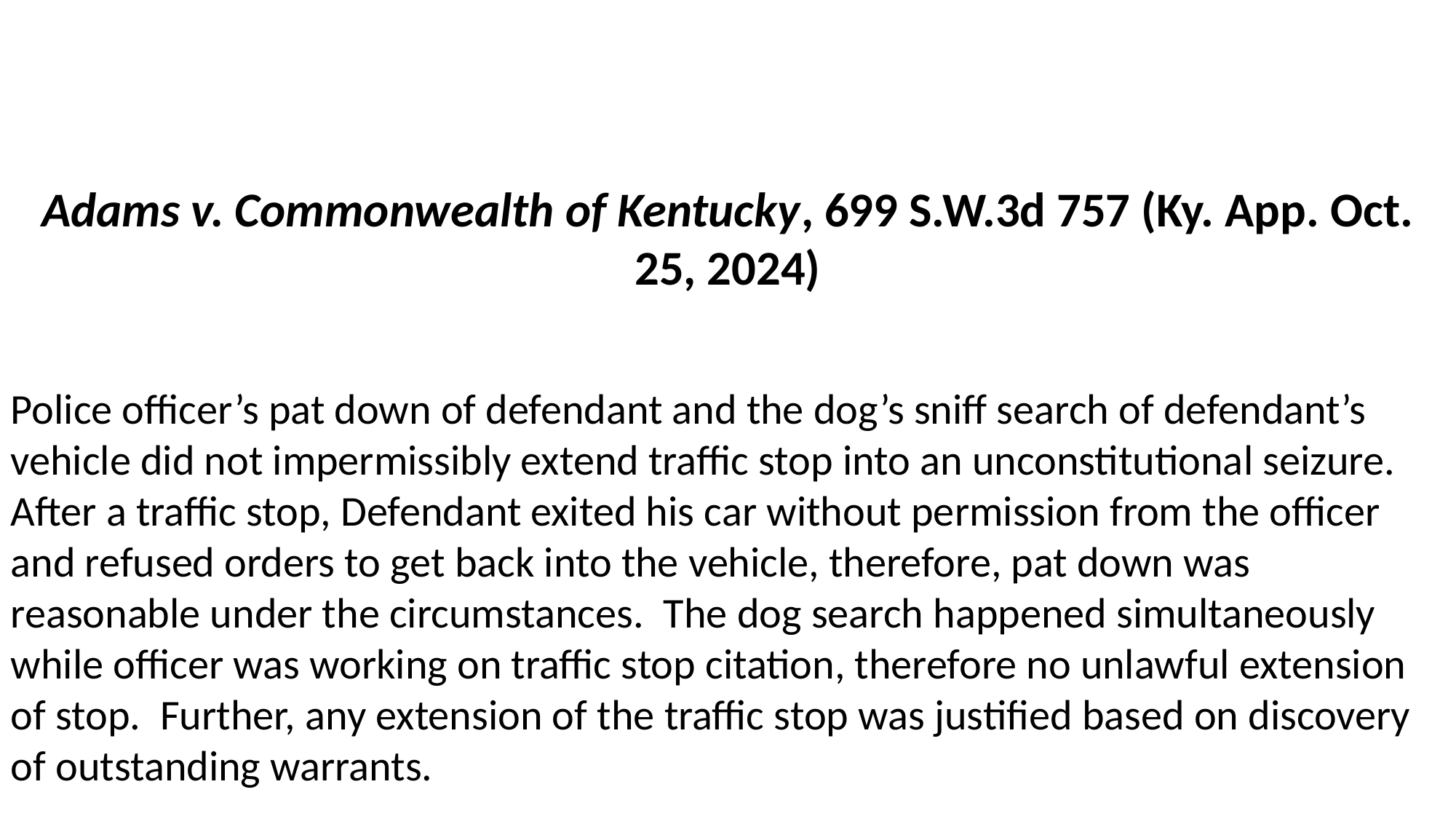

Adams v. Commonwealth of Kentucky, 699 S.W.3d 757 (Ky. App. Oct. 25, 2024)

Police officer’s pat down of defendant and the dog’s sniff search of defendant’s vehicle did not impermissibly extend traffic stop into an unconstitutional seizure.  After a traffic stop, Defendant exited his car without permission from the officer and refused orders to get back into the vehicle, therefore, pat down was reasonable under the circumstances.  The dog search happened simultaneously while officer was working on traffic stop citation, therefore no unlawful extension of stop.  Further, any extension of the traffic stop was justified based on discovery of outstanding warrants.